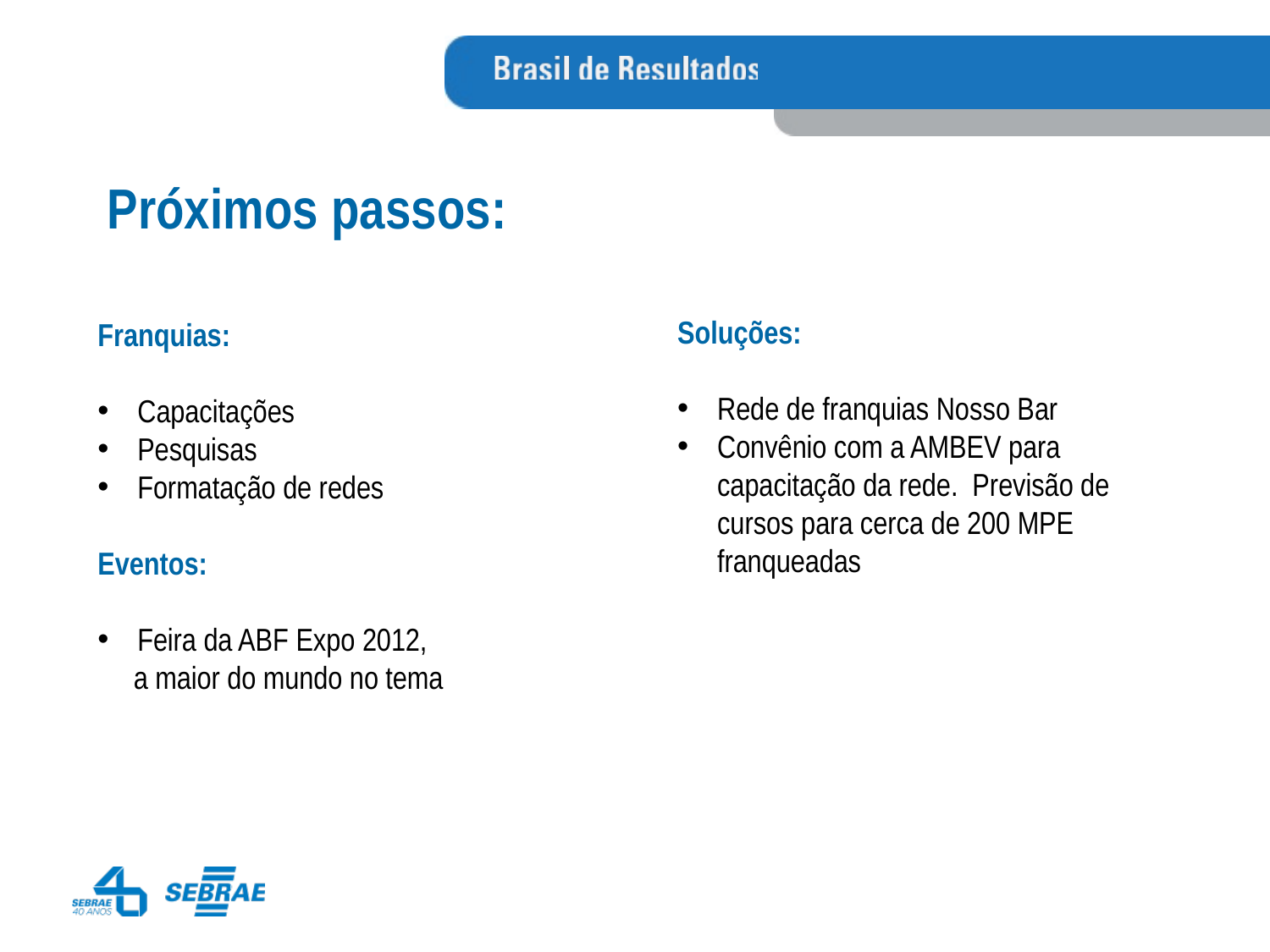

Próximos passos:
Franquias:

Capacitações
Pesquisas
Formatação de redes

Eventos:

Feira da ABF Expo 2012,
     a maior do mundo no tema

Soluções:

Rede de franquias Nosso Bar
Convênio com a AMBEV para capacitação da rede.  Previsão de cursos para cerca de 200 MPE franqueadas